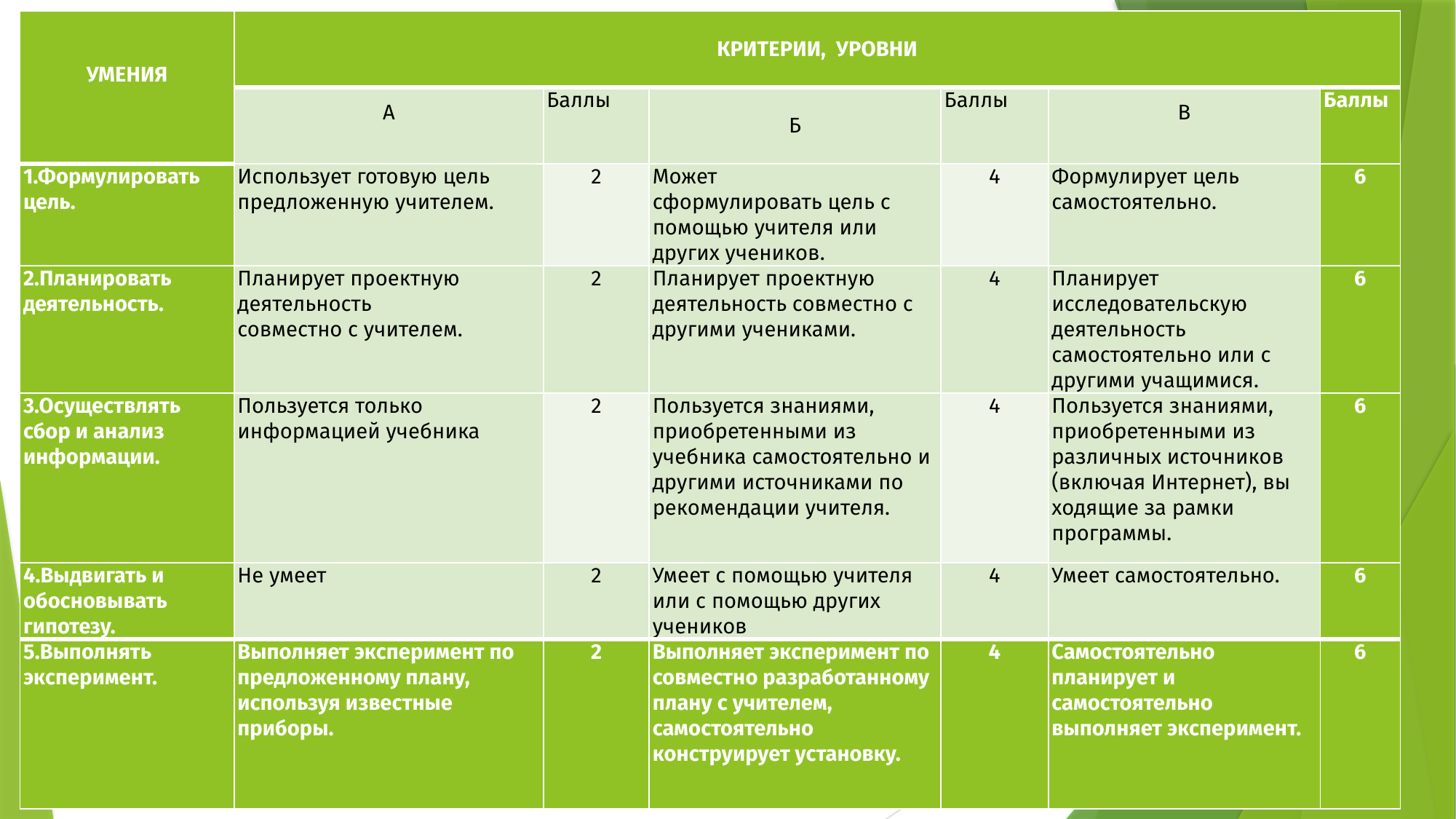

| УМЕНИЯ | КРИТЕРИИ, УРОВНИ |  |  |  |  |  |
| --- | --- | --- | --- | --- | --- | --- |
|  | А | Баллы | Б | Баллы | В | Баллы |
| 1.Формулировать цель. | Использует готовую цель предложенную учителем. | 2 | Может сформулировать цель с помощью учителя или других учеников. | 4 | Формулирует цель самостоятельно. | 6 |
| 2.Планировать деятельность. | Планирует проектную деятельность совместно с учителем. | 2 | Планирует проектную деятельность совместно с другими учениками. | 4 | Планирует исследовательскую деятельность самостоятельно или с другими учащимися. | 6 |
| 3.Осуществлять сбор и анализ информации. | Пользуется только информацией учебника | 2 | Пользуется знаниями, приобретенными из учебника самостоятельно и другими источниками по рекомендации учителя. | 4 | Пользуется знаниями, приобретенными из различных источников (включая Интернет), вы ходящие за рамки программы. | 6 |
| 4.Выдвигать и обосновывать гипотезу. | Не умеет | 2 | Умеет с помощью учителя или с помощью других учеников | 4 | Умеет самостоятельно. | 6 |
| 5.Выполнять эксперимент. | Выполняет эксперимент по предложенному плану, используя известные приборы. | 2 | Выполняет эксперимент по совместно разработанному плану с учителем, самостоятельно конструирует установку. | 4 | Самостоятельно планирует и самостоятельно выполняет эксперимент. | 6 |